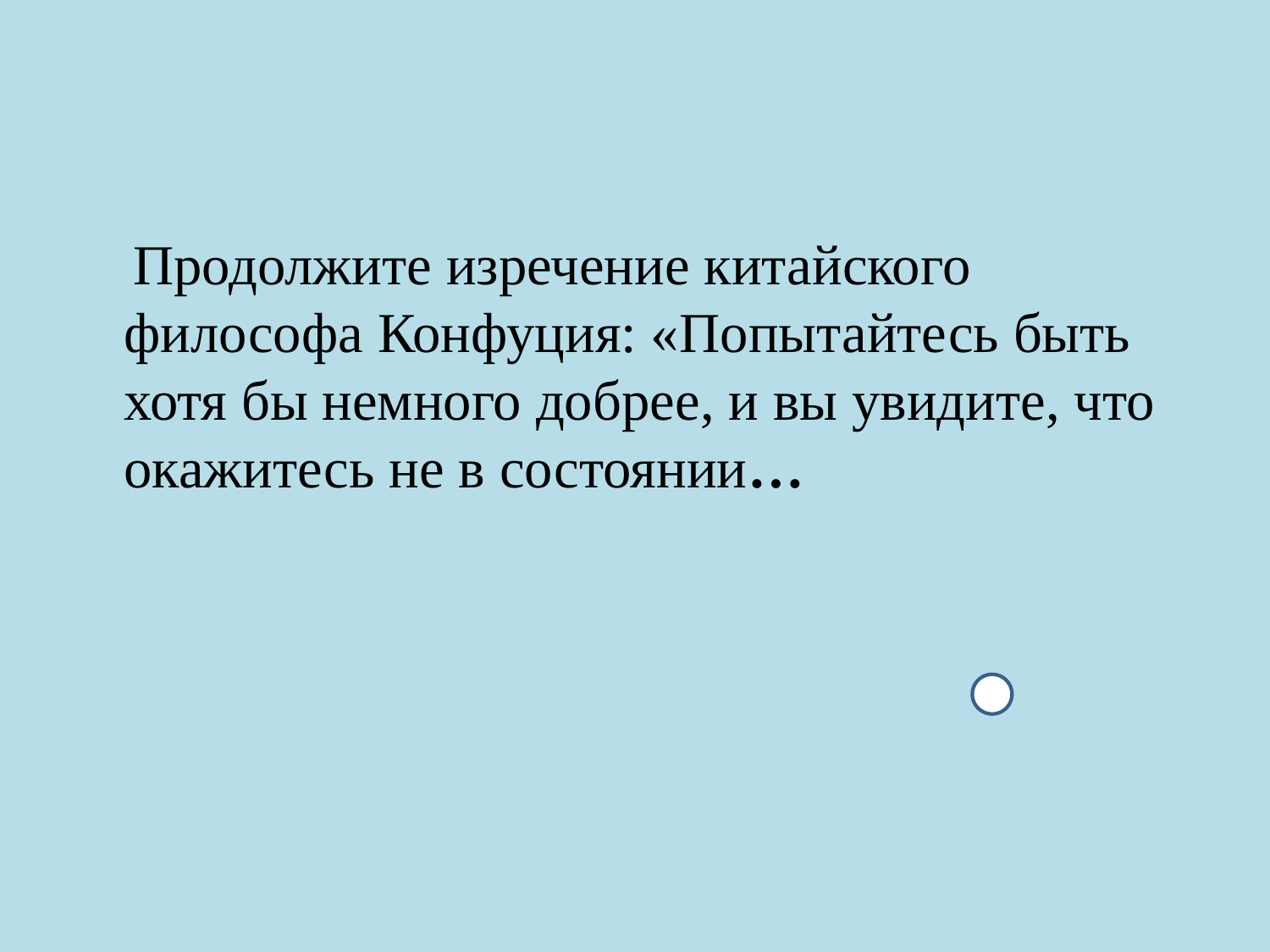

#
    Продолжите изречение китайского философа Конфуция: «Попытайтесь быть хотя бы немного добрее, и вы увидите, что окажитесь не в состоянии…